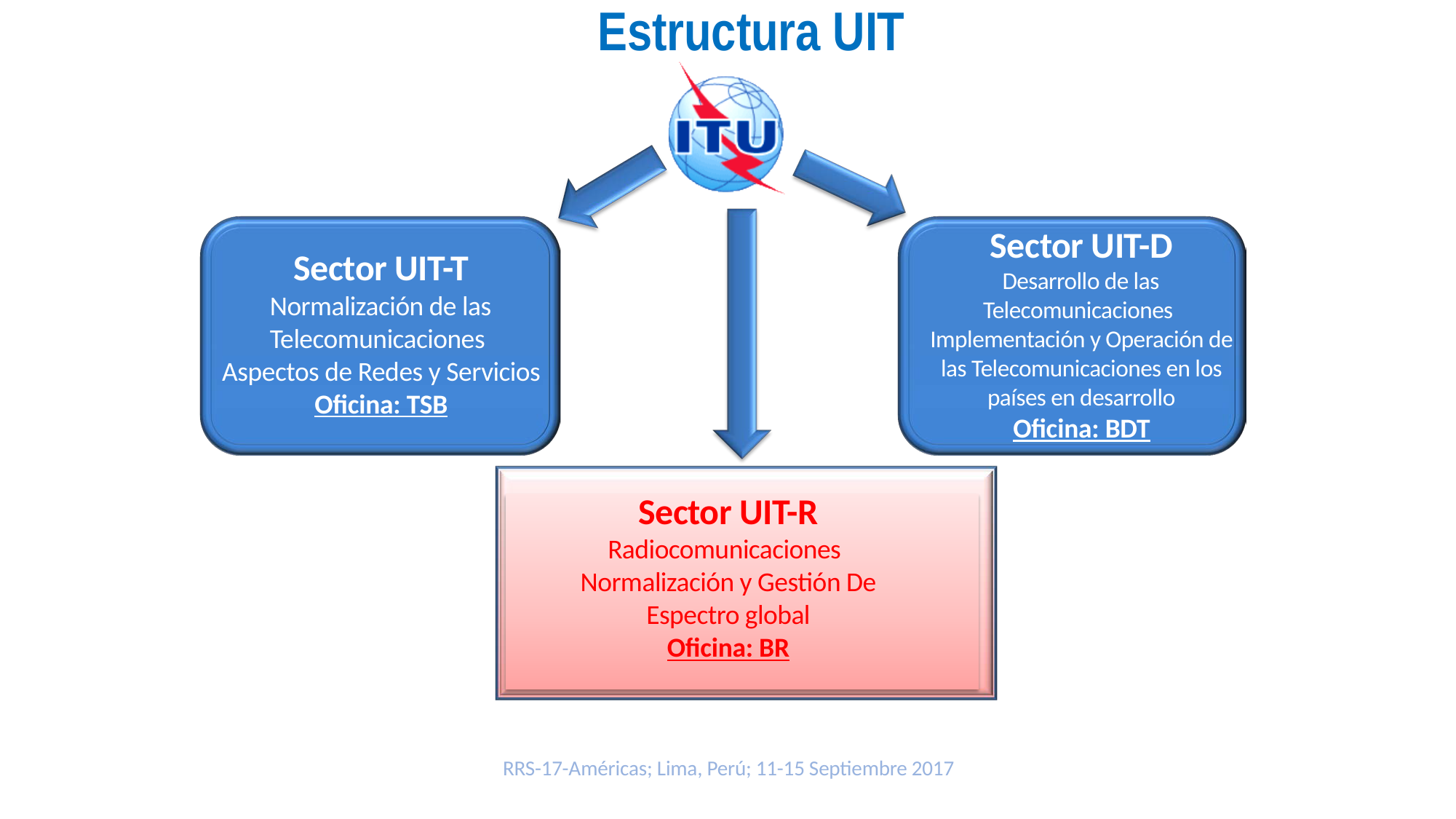

Estructura UIT

Sector UIT-D
Desarrollo de las Telecomunicaciones
Implementación y Operación de las Telecomunicaciones en los países en desarrollo
Oficina: BDT
Sector UIT-T
Normalización de las Telecomunicaciones
Aspectos de Redes y Servicios
Oficina: TSB

Sector UIT-R
Radiocomunicaciones
Normalización y Gestión De Espectro global
Oficina: BR

RRS-17-Américas; Lima, Perú; 11-15 Septiembre 2017